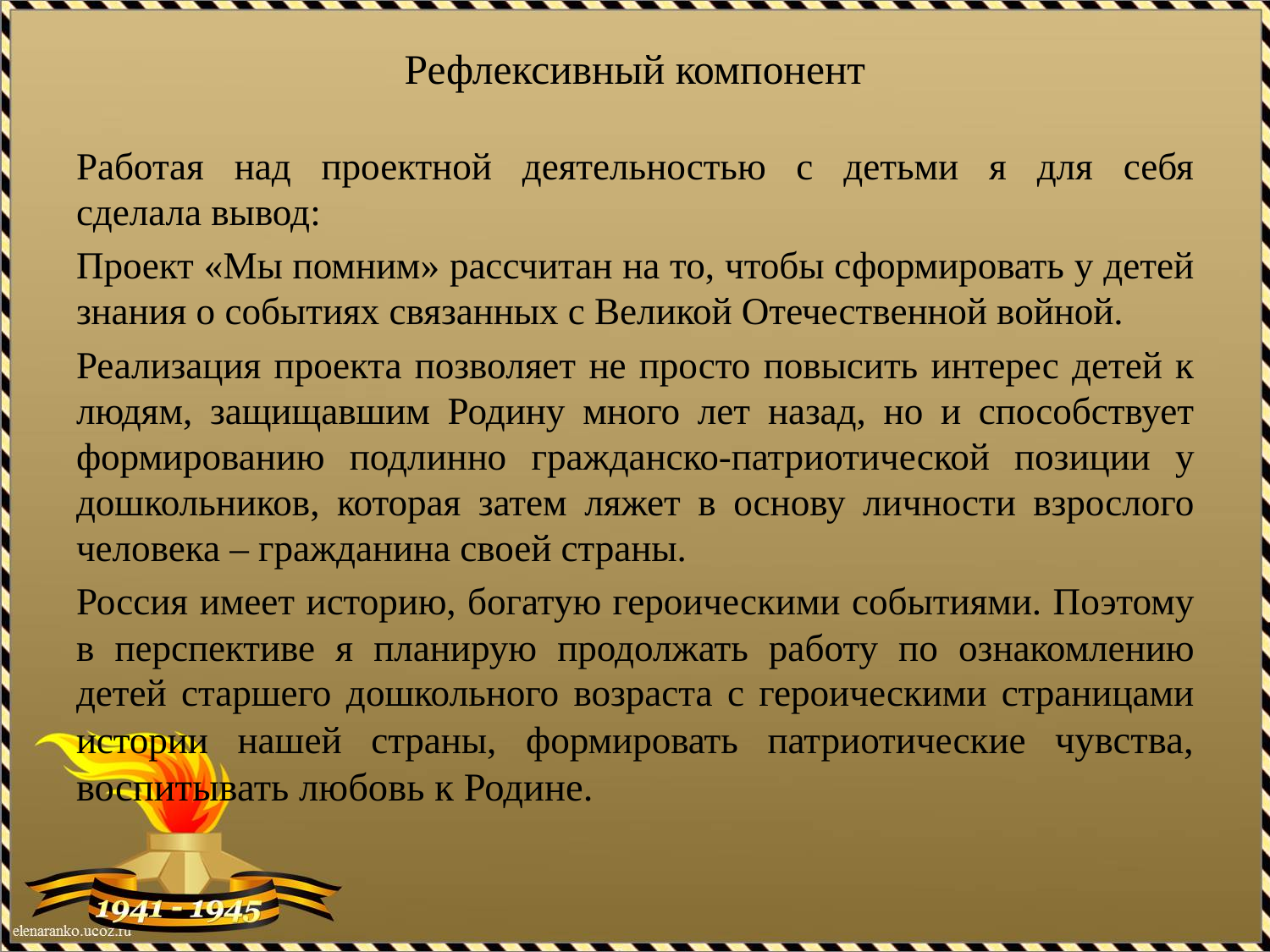

Рефлексивный компонент

Работая над проектной деятельностью с детьми я для себя сделала вывод:
Проект «Мы помним» рассчитан на то, чтобы сформировать у детей знания о событиях связанных с Великой Отечественной войной.
Реализация проекта позволяет не просто повысить интерес детей к людям, защищавшим Родину много лет назад, но и способствует формированию подлинно гражданско-патриотической позиции у дошкольников, которая затем ляжет в основу личности взрослого человека – гражданина своей страны.
Россия имеет историю, богатую героическими событиями. Поэтому в перспективе я планирую продолжать работу по ознакомлению детей старшего дошкольного возраста с героическими страницами истории нашей страны, формировать патриотические чувства, воспитывать любовь к Родине.